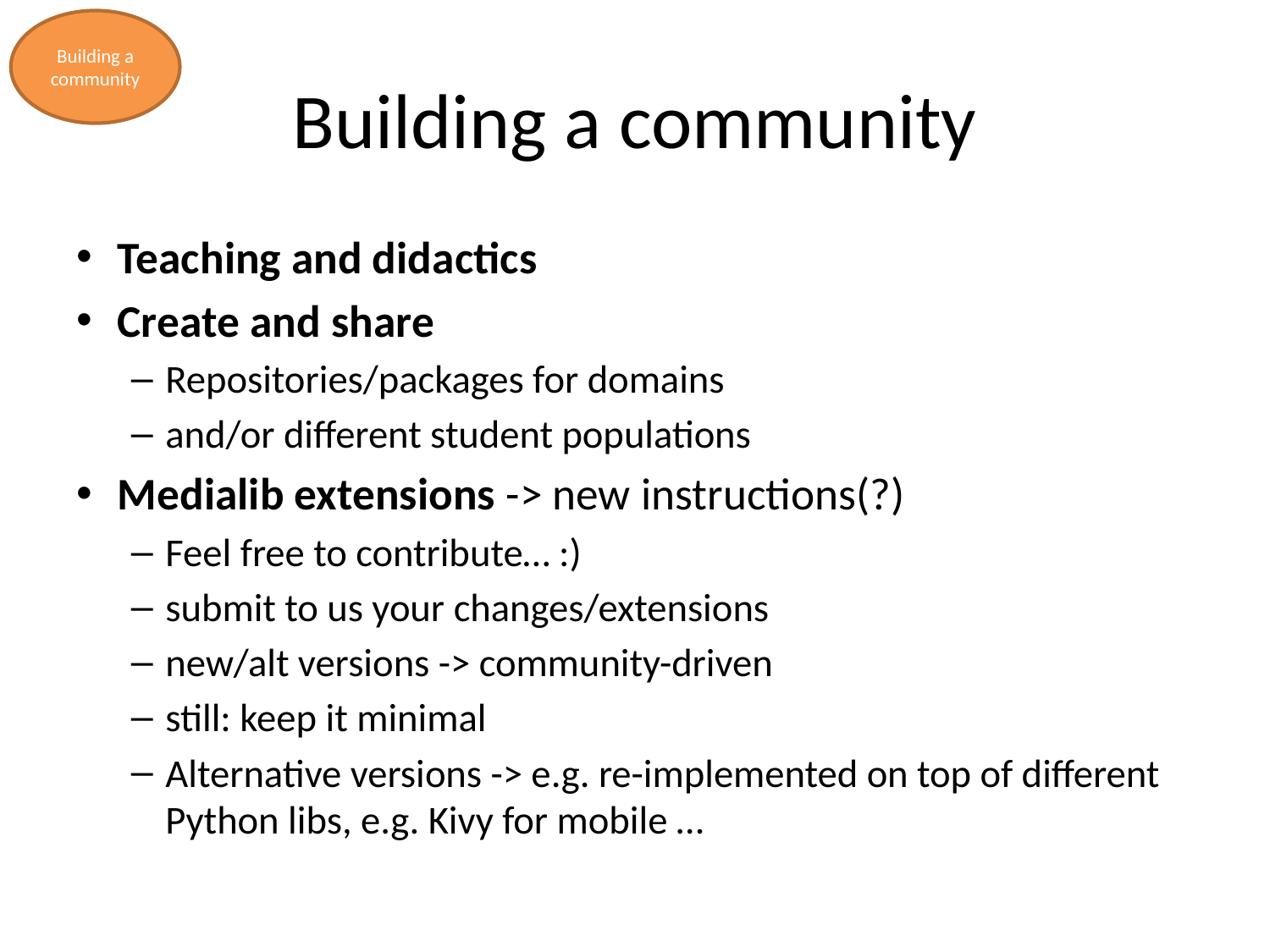

Building a community
# Building a community
Teaching and didactics
Create and share
Repositories/packages for domains
and/or different student populations
Medialib extensions -> new instructions(?)
Feel free to contribute… :)
submit to us your changes/extensions
new/alt versions -> community-driven
still: keep it minimal
Alternative versions -> e.g. re-implemented on top of different Python libs, e.g. Kivy for mobile …